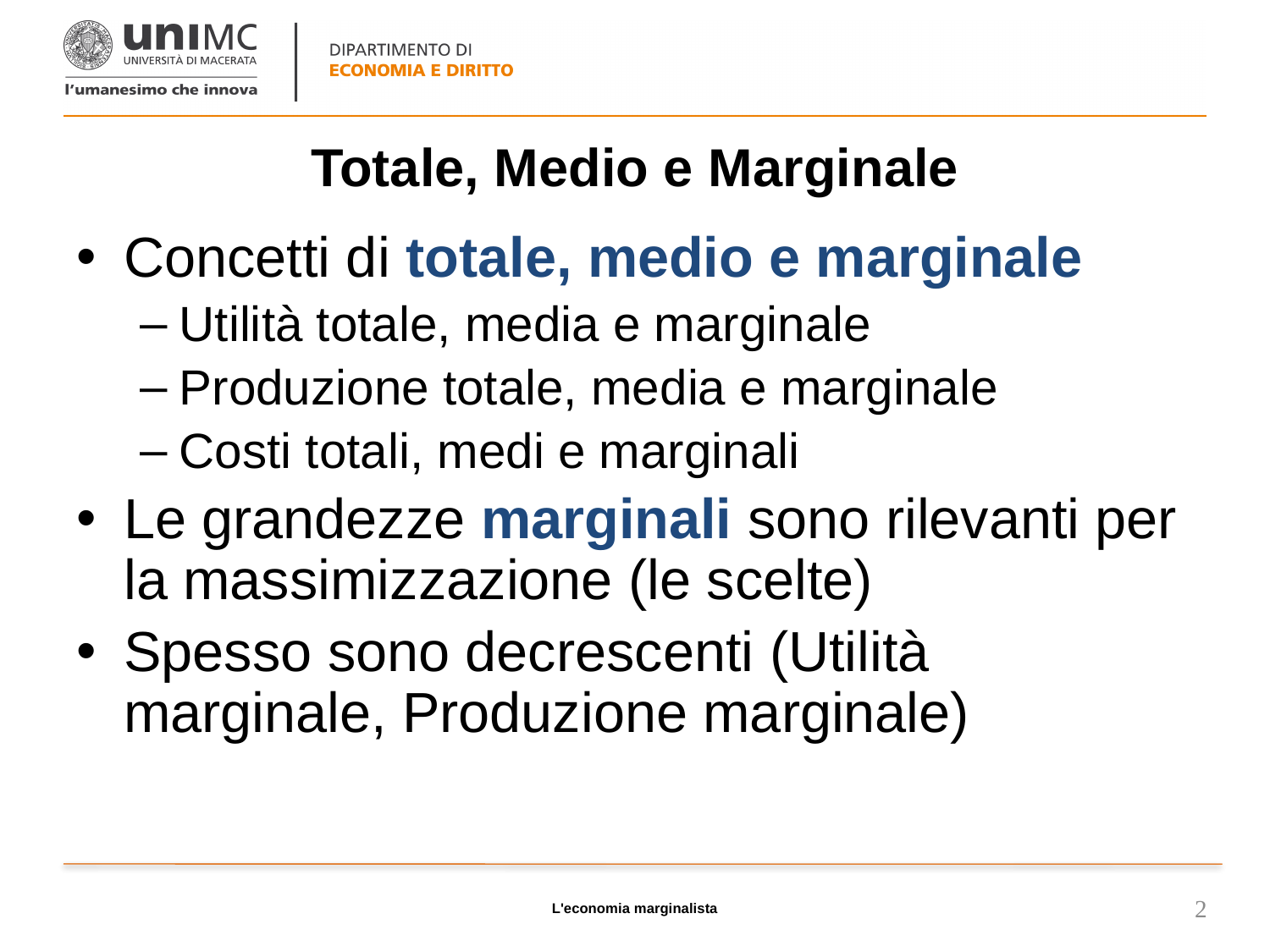

# Totale, Medio e Marginale
Concetti di totale, medio e marginale
Utilità totale, media e marginale
Produzione totale, media e marginale
Costi totali, medi e marginali
Le grandezze marginali sono rilevanti per la massimizzazione (le scelte)
Spesso sono decrescenti (Utilità marginale, Produzione marginale)
L'economia marginalista
2